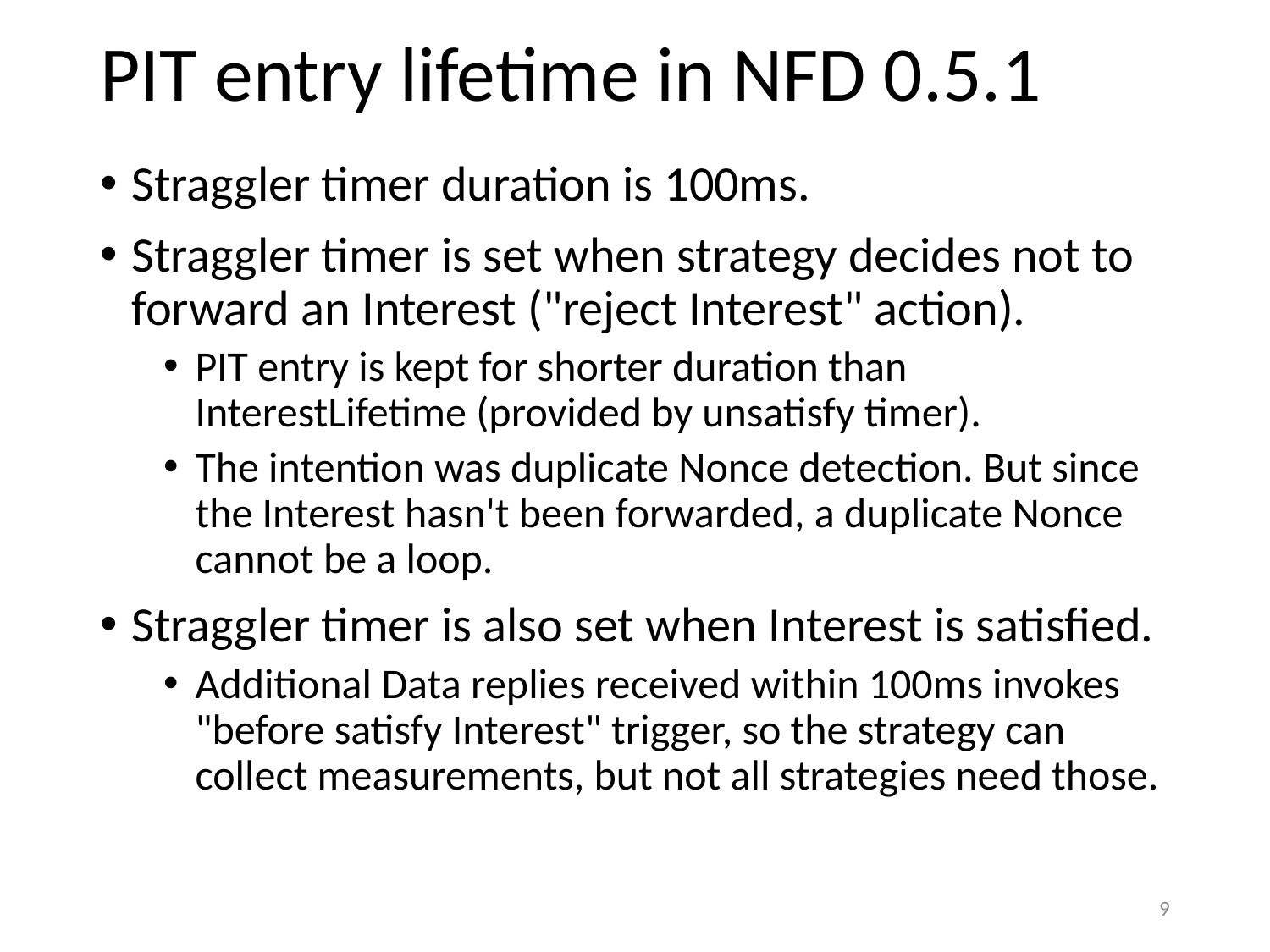

# PIT entry lifetime in NFD 0.5.1
Straggler timer duration is 100ms.
Straggler timer is set when strategy decides not to forward an Interest ("reject Interest" action).
PIT entry is kept for shorter duration than InterestLifetime (provided by unsatisfy timer).
The intention was duplicate Nonce detection. But since the Interest hasn't been forwarded, a duplicate Nonce cannot be a loop.
Straggler timer is also set when Interest is satisfied.
Additional Data replies received within 100ms invokes "before satisfy Interest" trigger, so the strategy can collect measurements, but not all strategies need those.
9